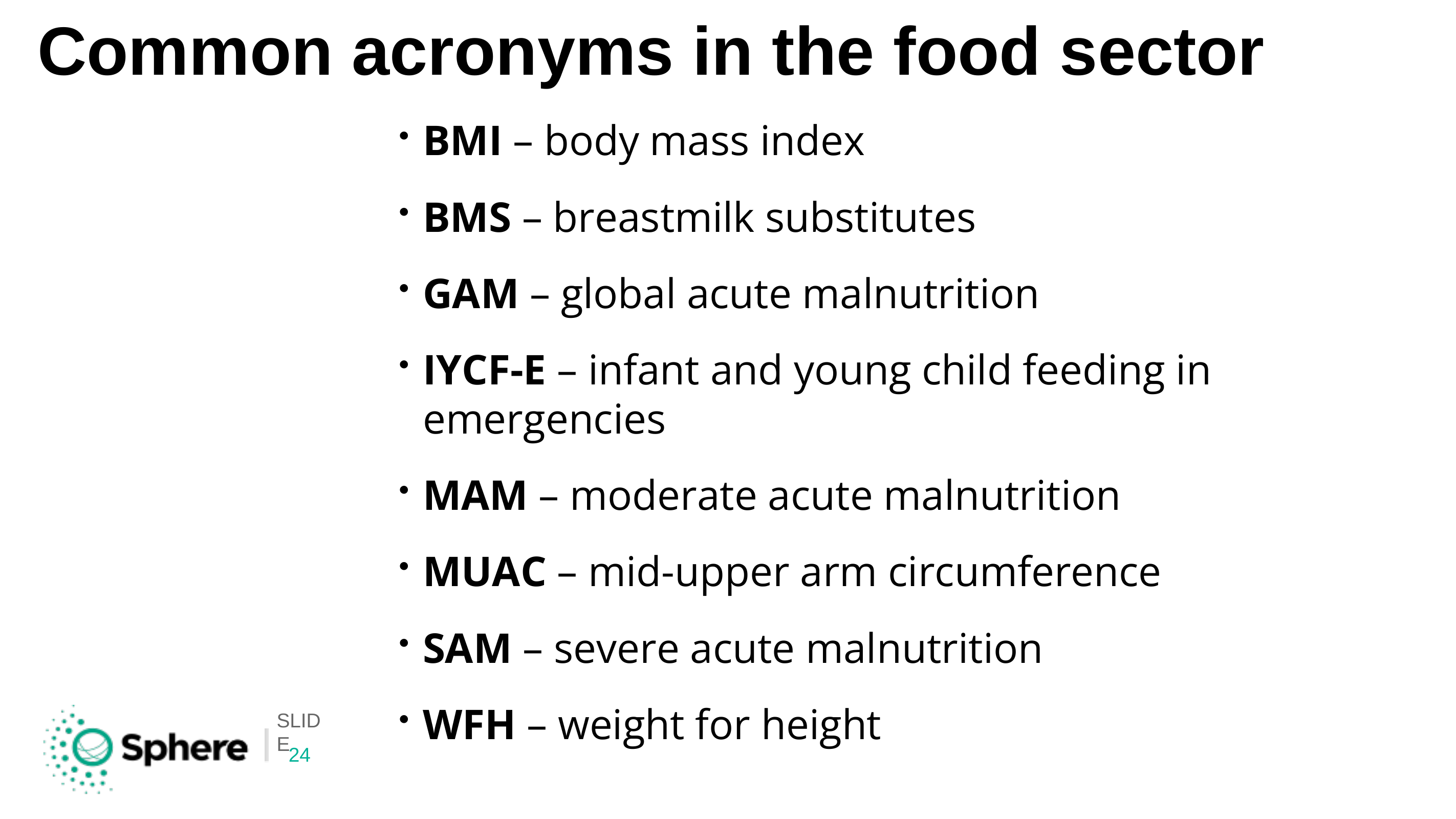

# Common acronyms in the food sector
BMI – body mass index
BMS – breastmilk substitutes
GAM – global acute malnutrition
IYCF-E – infant and young child feeding in emergencies
MAM – moderate acute malnutrition
MUAC – mid-upper arm circumference
SAM – severe acute malnutrition
WFH – weight for height

24